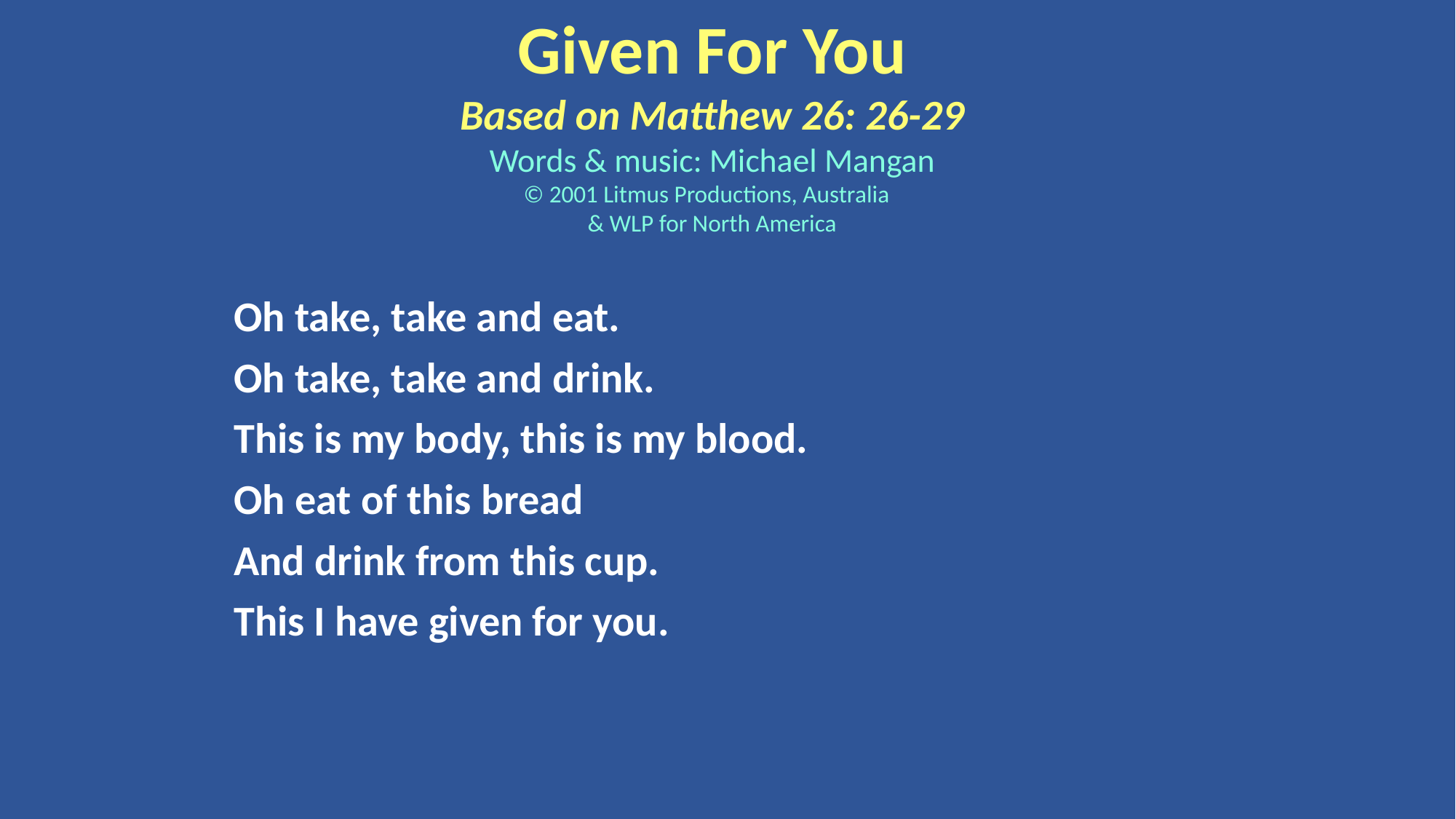

Given For You
Based on Matthew 26: 26-29
Words & music: Michael Mangan
© 2001 Litmus Productions, Australia
& WLP for North America
Oh take, take and eat.
Oh take, take and drink.
This is my body, this is my blood.
Oh eat of this bread
And drink from this cup.
This I have given for you.